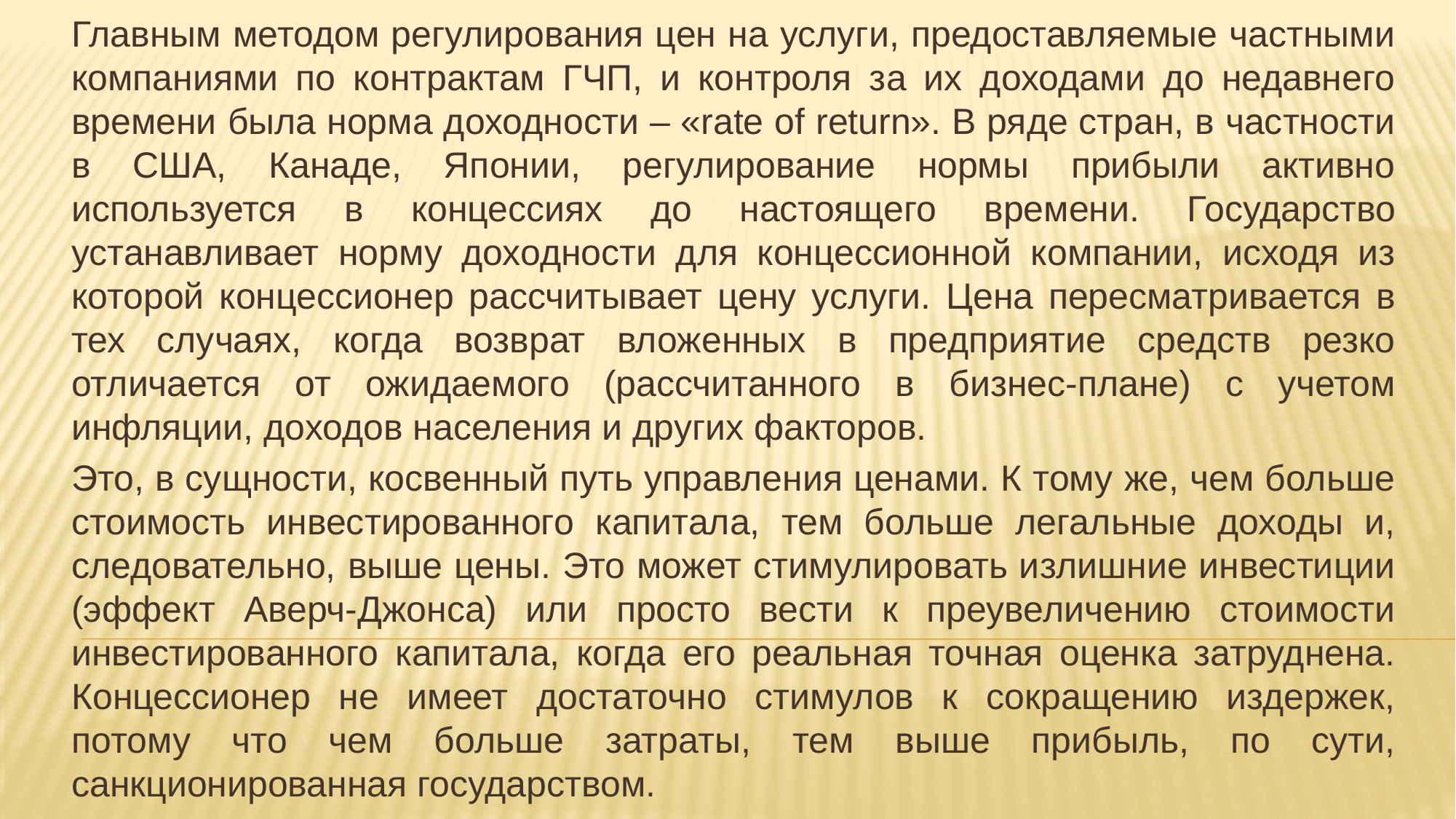

Главным методом регулирования цен на услуги, предоставляемые частными компаниями по контрактам ГЧП, и контроля за их доходами до недавнего времени была норма доходности – «rate of return». В ряде стран, в частности в США, Канаде, Японии, регулирование нормы прибыли активно используется в концессиях до настоящего времени. Государство устанавливает норму доходности для концессионной компании, исходя из которой концессионер рассчитывает цену услуги. Цена пересматривается в тех случаях, когда возврат вложенных в предприятие средств резко отличается от ожидаемого (рассчитанного в бизнес-плане) с учетом инфляции, доходов населения и других факторов.
Это, в сущности, косвенный путь управления ценами. К тому же, чем больше стоимость инвестированного капитала, тем больше легальные доходы и, следовательно, выше цены. Это может стимулировать излишние инвестиции (эффект Аверч-Джонса) или просто вести к преувеличению стоимости инвестированного капитала, когда его реальная точная оценка затруднена. Концессионер не имеет достаточно стимулов к сокращению издержек, потому что чем больше затраты, тем выше прибыль, по сути, санкционированная государством.